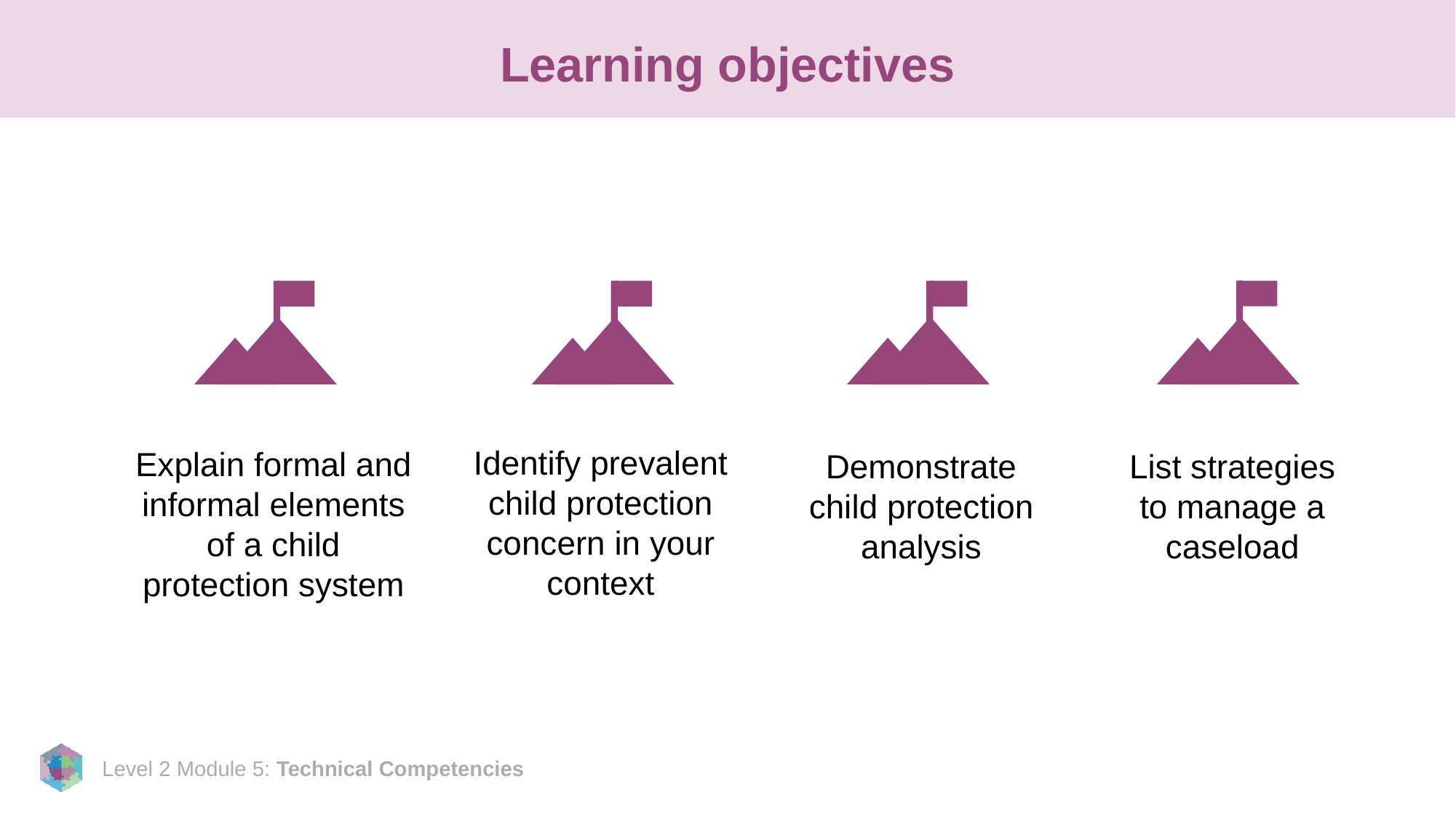

# Learning objectives

Identify prevalent child protection concern in your context
Explain formal and informal elements of a child protection system
Demonstrate child protection analysis
List strategies to manage a caseload